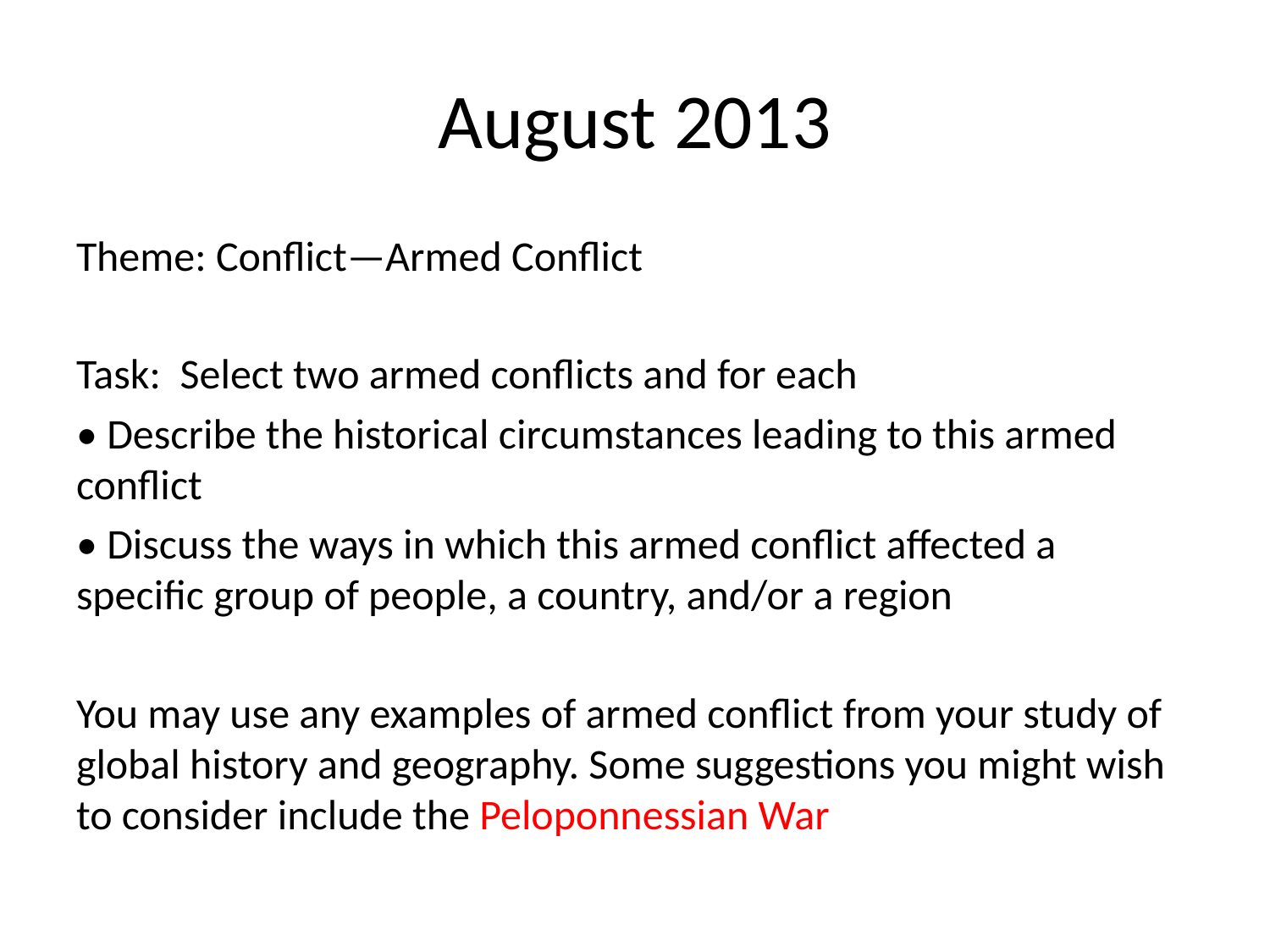

# August 2013
Theme: Conflict—Armed Conflict

Task:  Select two armed conflicts and for each
• Describe the historical circumstances leading to this armed conflict
• Discuss the ways in which this armed conflict affected a specific group of people, a country, and/or a region

You may use any examples of armed conflict from your study of global history and geography. Some suggestions you might wish to consider include the Peloponnessian War